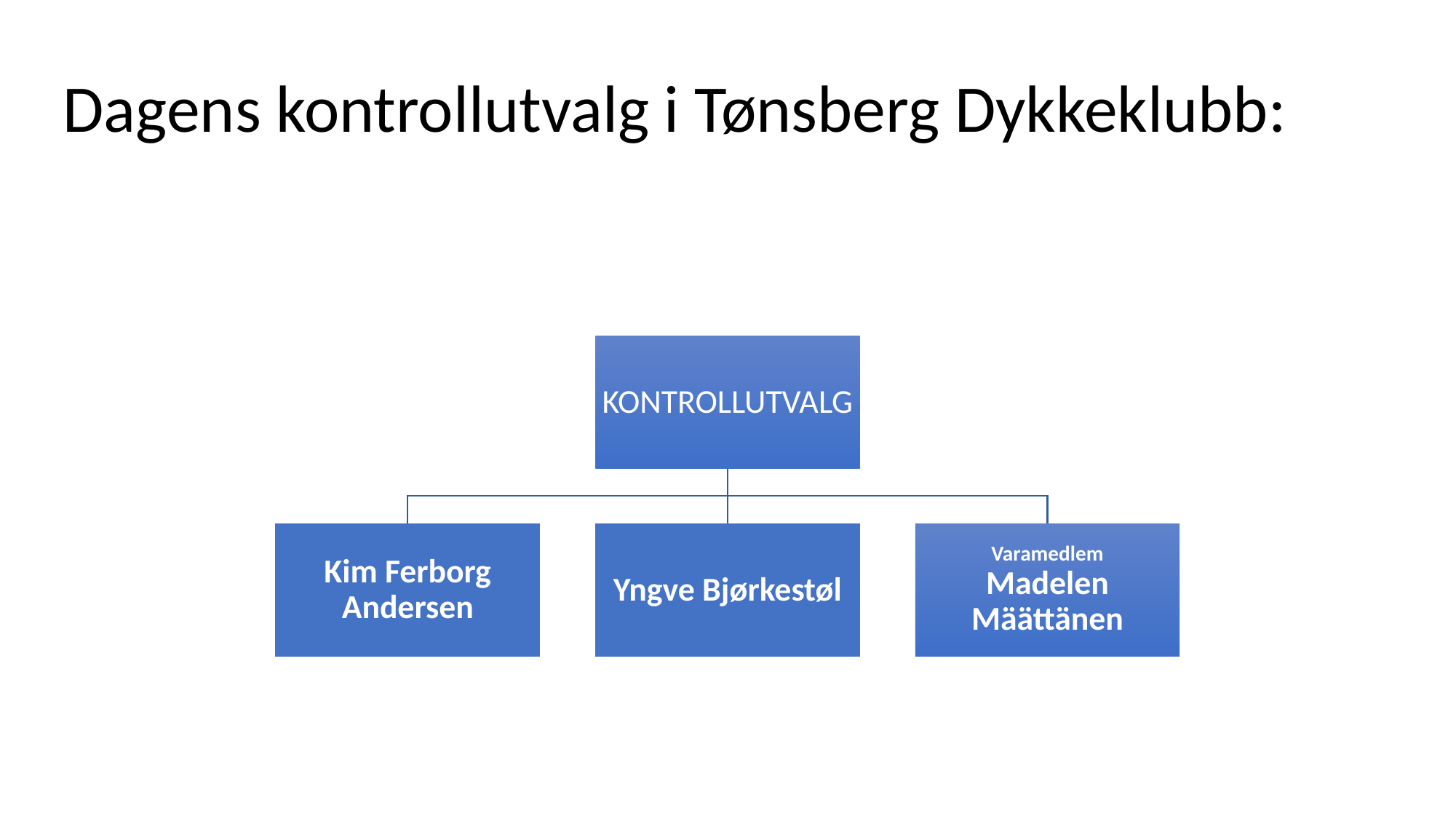

Dagens kontrollutvalg i Tønsberg Dykkeklubb:

KONTROLLUTVALG
Kim Ferborg Andersen
Yngve Bjørkestøl
Varamedlem
Madelen Määttänen